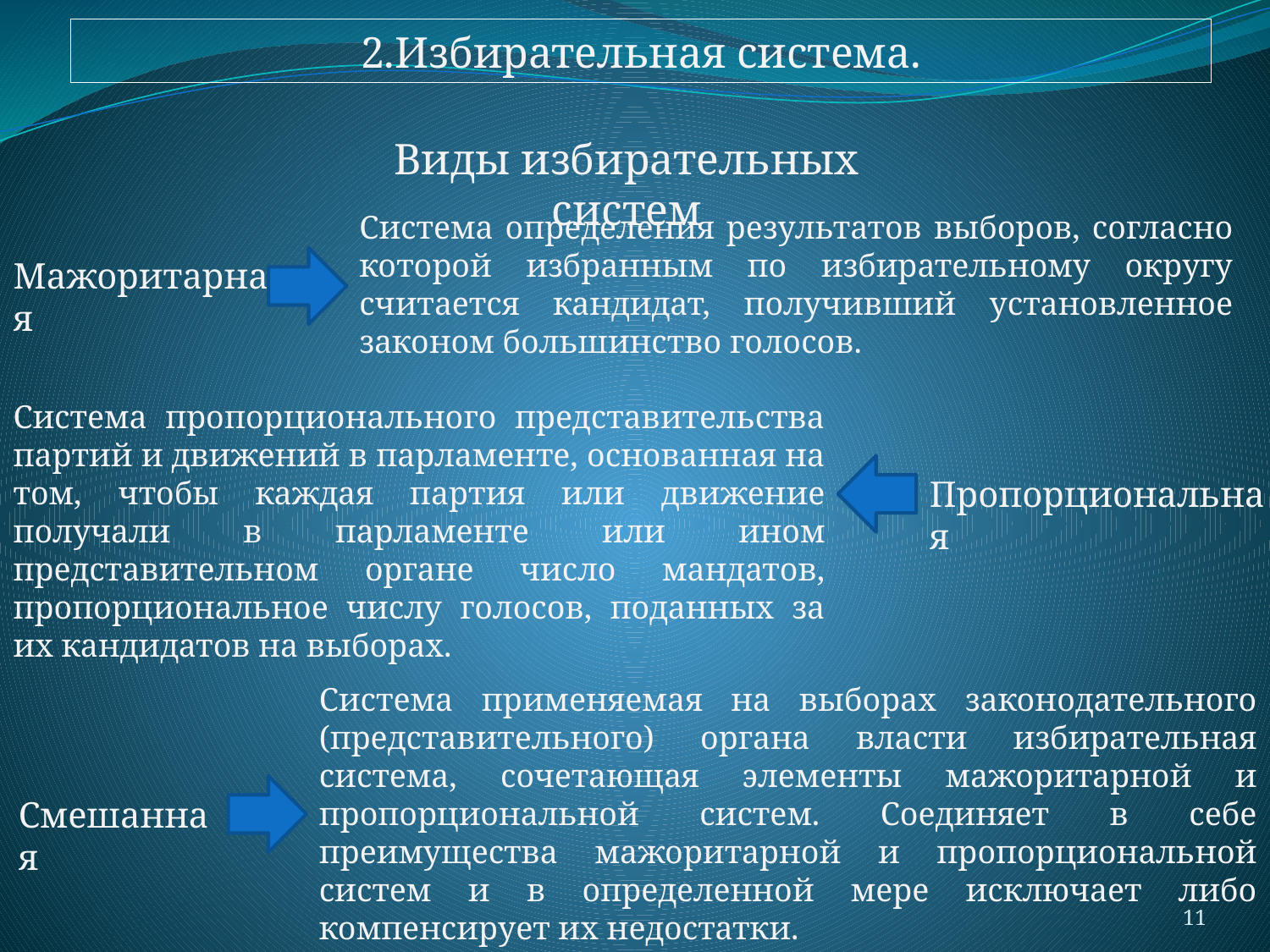

2.Избирательная система.
Виды избирательных систем

Cистема определения результатов выборов, согласно которой избранным по избирательному округу считается кандидат, получивший установленное законом большинство голосов.

Мажоритарная

Cистема пропорционального представительства партий и движений в парламенте, основанная на том, чтобы каждая партия или движение получали в парламенте или ином представительном органе число мандатов, пропорциональное числу голосов, поданных за их кандидатов на выборах.

Пропорциональная
Cистема применяемая на выборах законодательного (представительного) органа власти избирательная система, сочетающая элементы мажоритарной и пропорциональной систем. Соединяет в себе преимущества мажоритарной и пропорциональной систем и в определенной мере исключает либо компенсирует их недостатки.

Смешанная
11